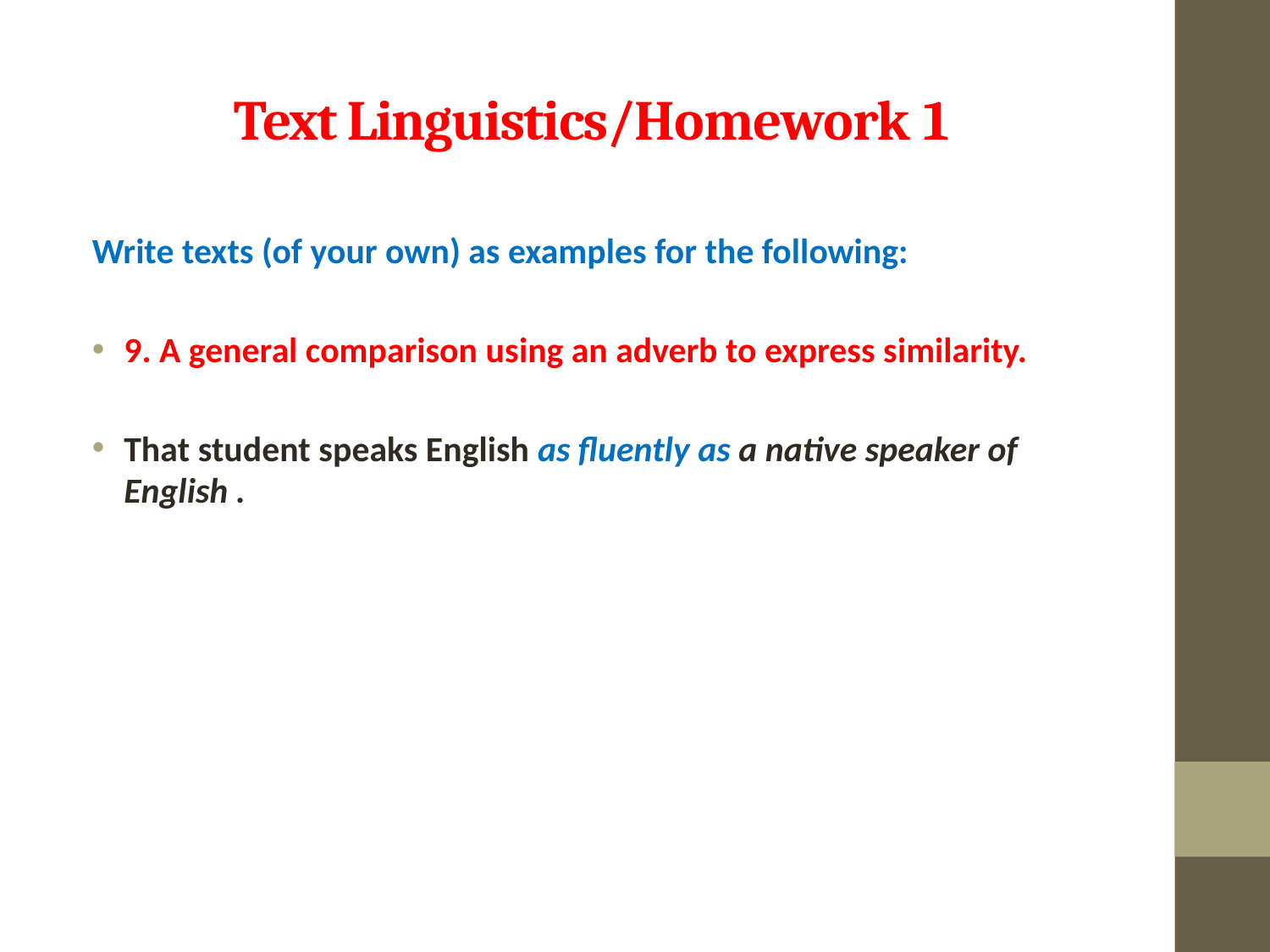

# Text Linguistics/Homework 1
Write texts (of your own) as examples for the following:

9. A general comparison using an adverb to express similarity.

That student speaks English as fluently as a native speaker of English .